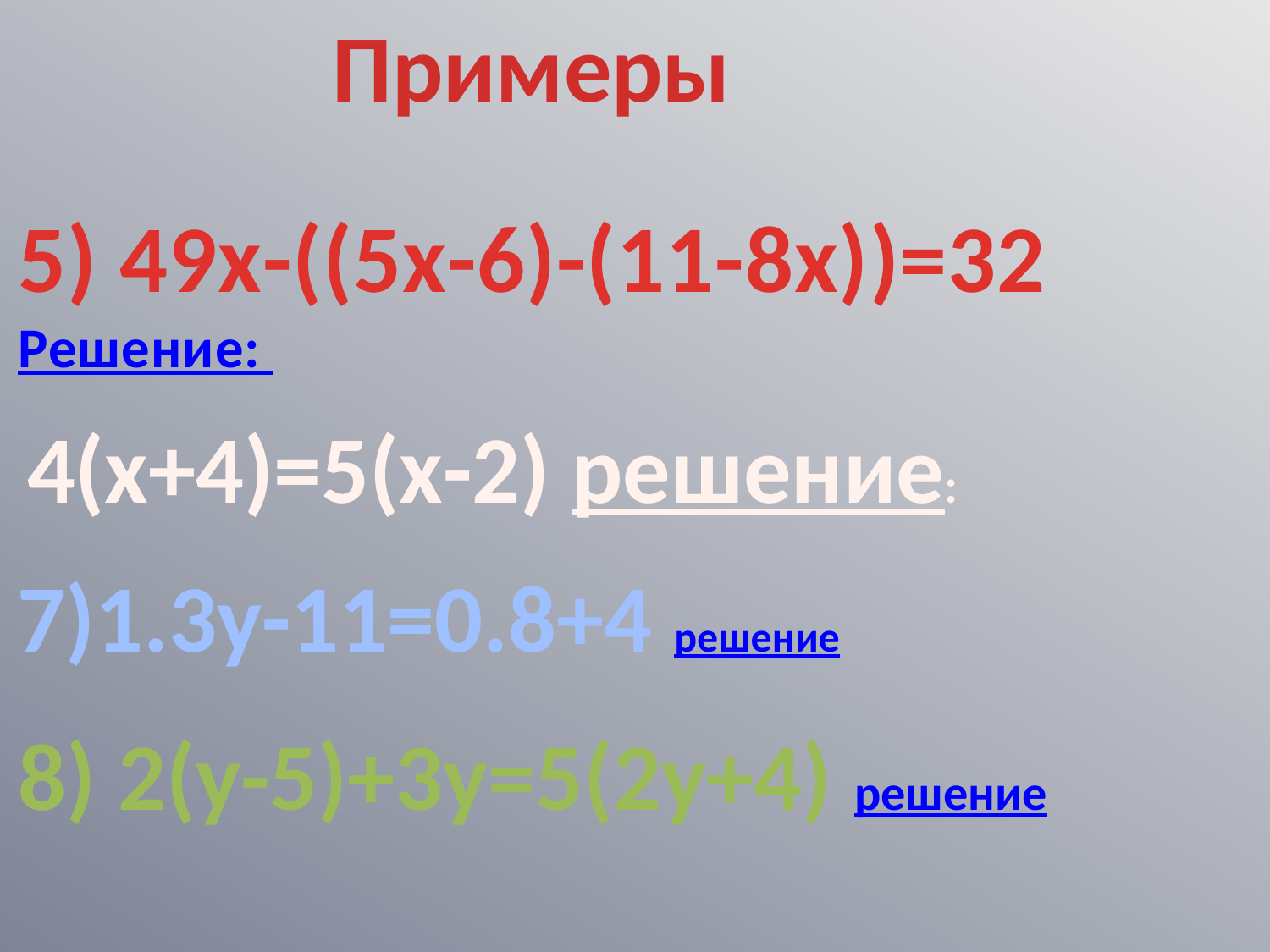

Примеры
5) 49х-((5х-6)-(11-8х))=32
Решение:
6) 4(х+4)=5(х-2) решение:
7)1.3у-11=0.8+4 решение
8) 2(у-5)+3у=5(2у+4) решение